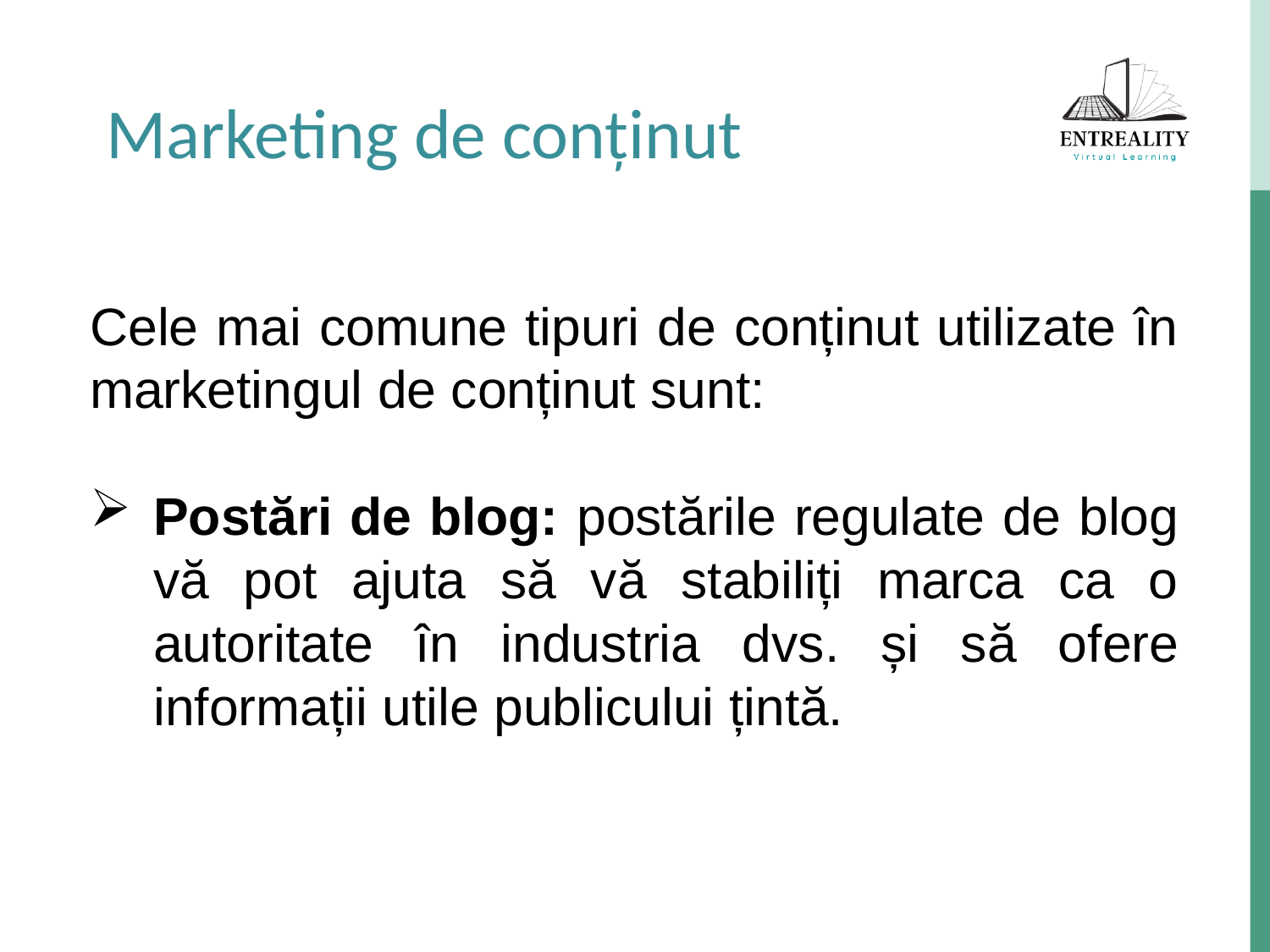

Marketing de conținut

Cele mai comune tipuri de conținut utilizate în marketingul de conținut sunt:

Postări de blog: postările regulate de blog vă pot ajuta să vă stabiliți marca ca o autoritate în industria dvs. și să ofere informații utile publicului țintă.